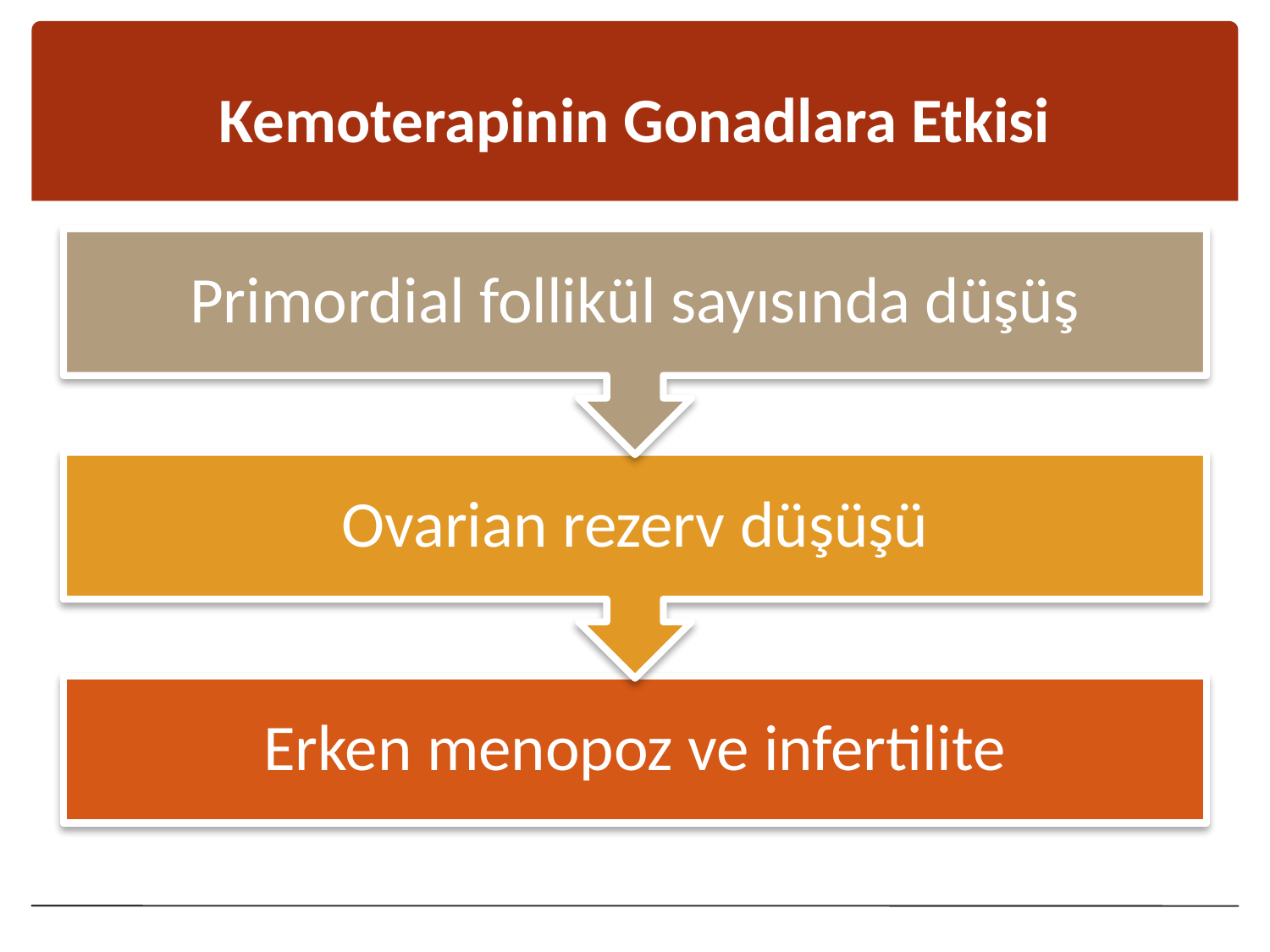

# Kemoterapinin Gonadlara Etkisi
Erken menopoz ve infertilite
Ovarian rezerv düşüşü
Primordial follikül sayısında düşüş